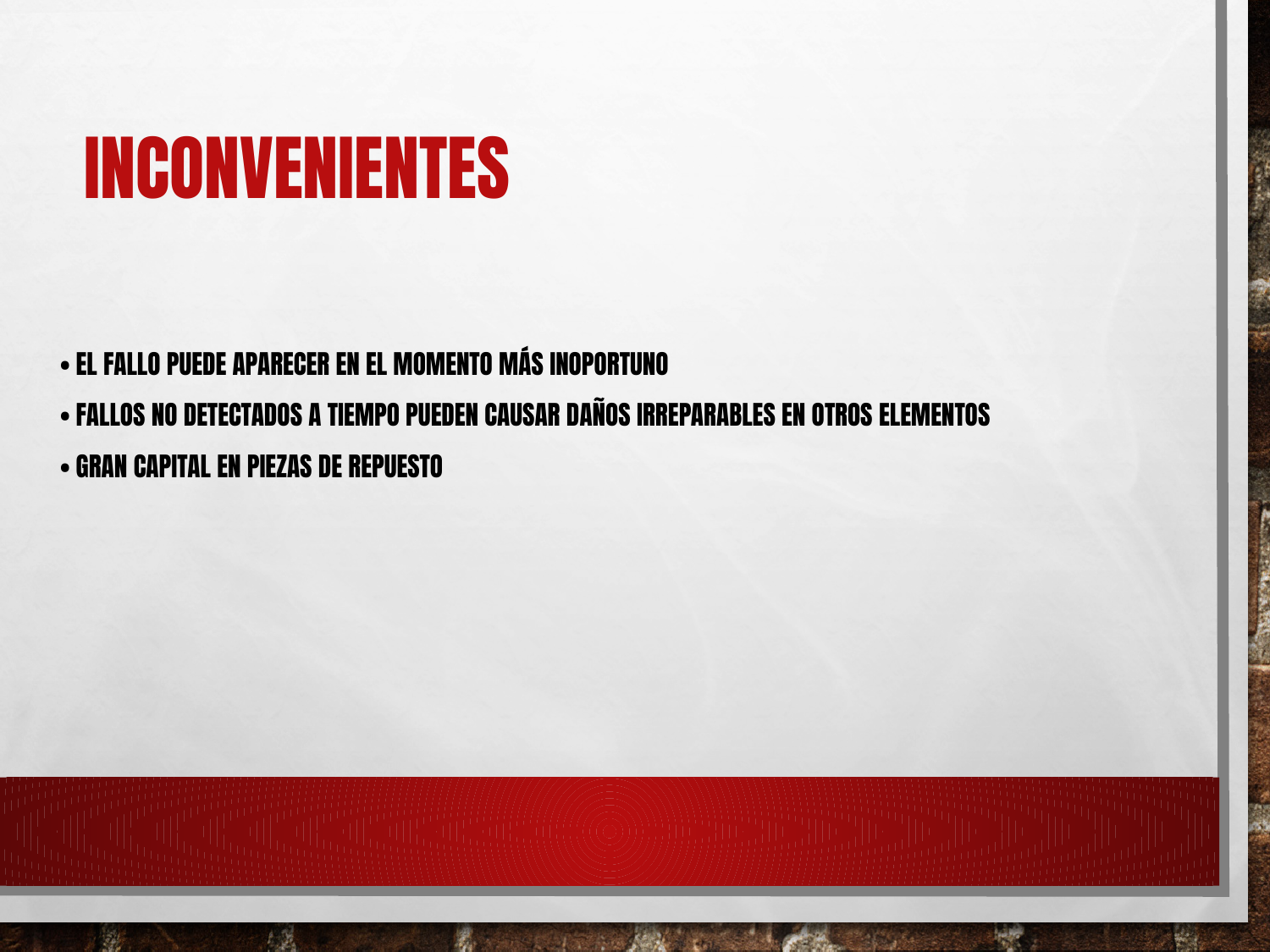

# Inconvenientes
• El fallo puede aparecer en el momento más inoportuno
• Fallos no detectados a tiempo pueden causar daños irreparables en otros elementos
• Gran capital en piezas de repuesto